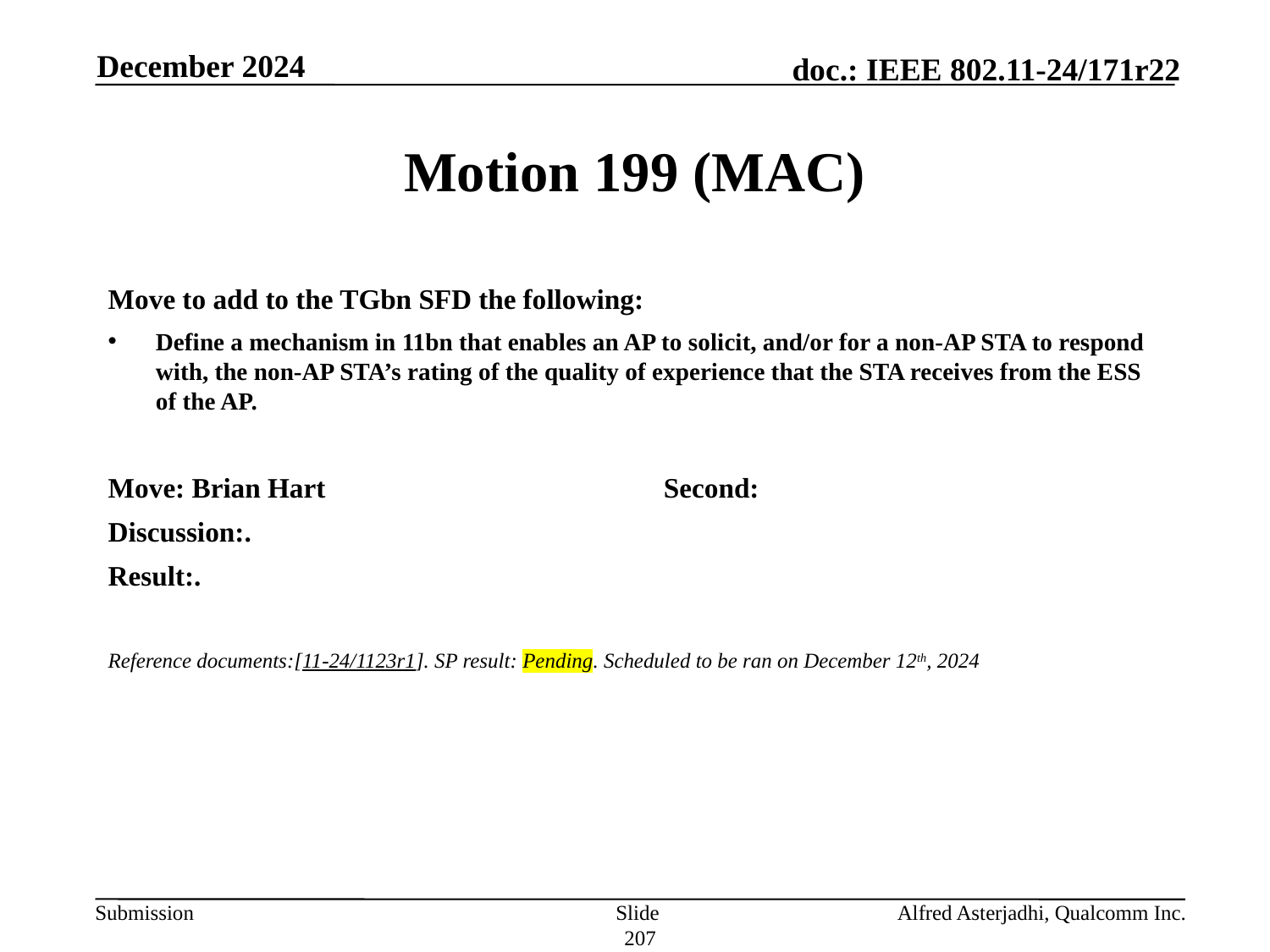

December 2024
# Motion 199 (MAC)
Move to add to the TGbn SFD the following:
Define a mechanism in 11bn that enables an AP to solicit, and/or for a non-AP STA to respond with, the non-AP STA’s rating of the quality of experience that the STA receives from the ESS of the AP.

Move: Brian Hart			Second:
Discussion:.
Result:.

Reference documents:[11-24/1123r1]. SP result: Pending. Scheduled to be ran on December 12th, 2024

Slide 207
Alfred Asterjadhi, Qualcomm Inc.